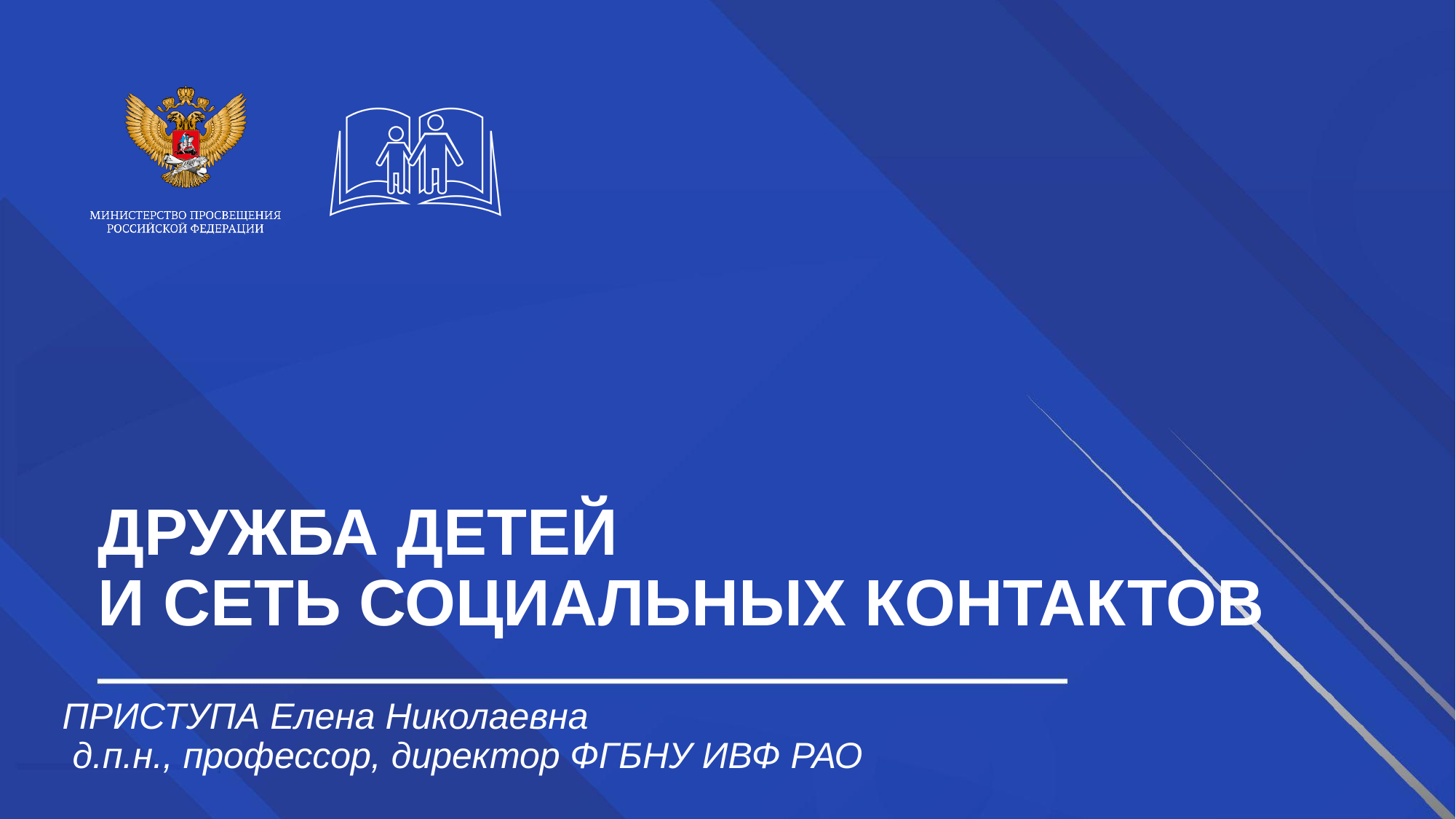

# ДРУЖБА ДЕТЕЙ И СЕТЬ СОЦИАЛЬНЫХ КОНТАКТОВ
ПРИСТУПА Елена Николаевна
 д.п.н., профессор, директор ФГБНУ ИВФ РАО